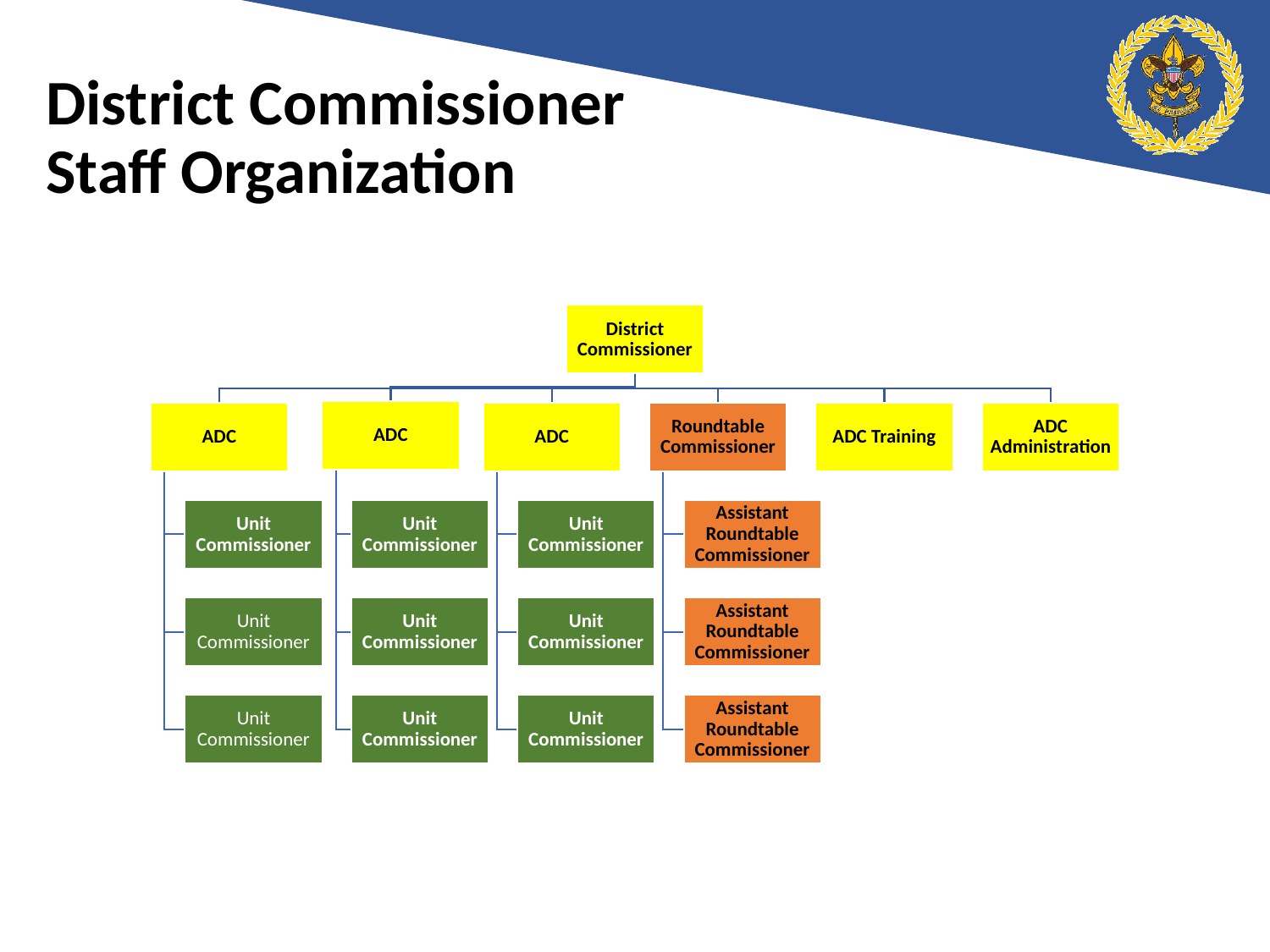

District Commissioner
Staff Organization
District Commissioner
ADC
Unit Commissioner
Unit Commissioner
Unit Commissioner
ADC
Unit Commissioner
Unit Commissioner
Unit Commissioner
ADC
Unit Commissioner
Unit Commissioner
Unit Commissioner
Roundtable Commissioner
Assistant Roundtable Commissioner
Assistant Roundtable Commissioner
Assistant Roundtable Commissioner
ADC Training
ADC Administration